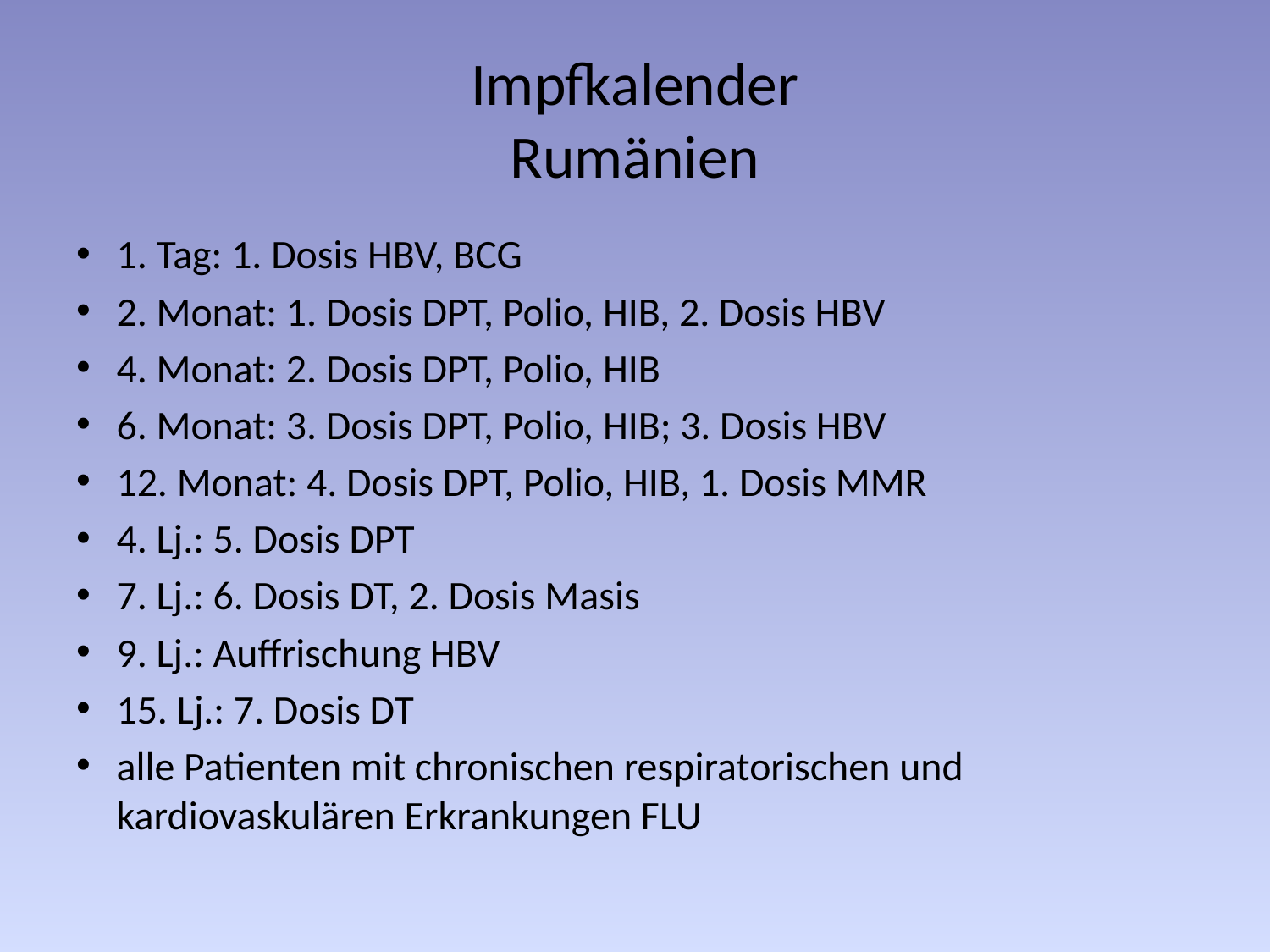

# Impfkalender Rumänien
1. Tag: 1. Dosis HBV, BCG
2. Monat: 1. Dosis DPT, Polio, HIB, 2. Dosis HBV
4. Monat: 2. Dosis DPT, Polio, HIB
6. Monat: 3. Dosis DPT, Polio, HIB; 3. Dosis HBV
12. Monat: 4. Dosis DPT, Polio, HIB, 1. Dosis MMR
4. Lj.: 5. Dosis DPT
7. Lj.: 6. Dosis DT, 2. Dosis Masis
9. Lj.: Auffrischung HBV
15. Lj.: 7. Dosis DT
alle Patienten mit chronischen respiratorischen und kardiovaskulären Erkrankungen FLU